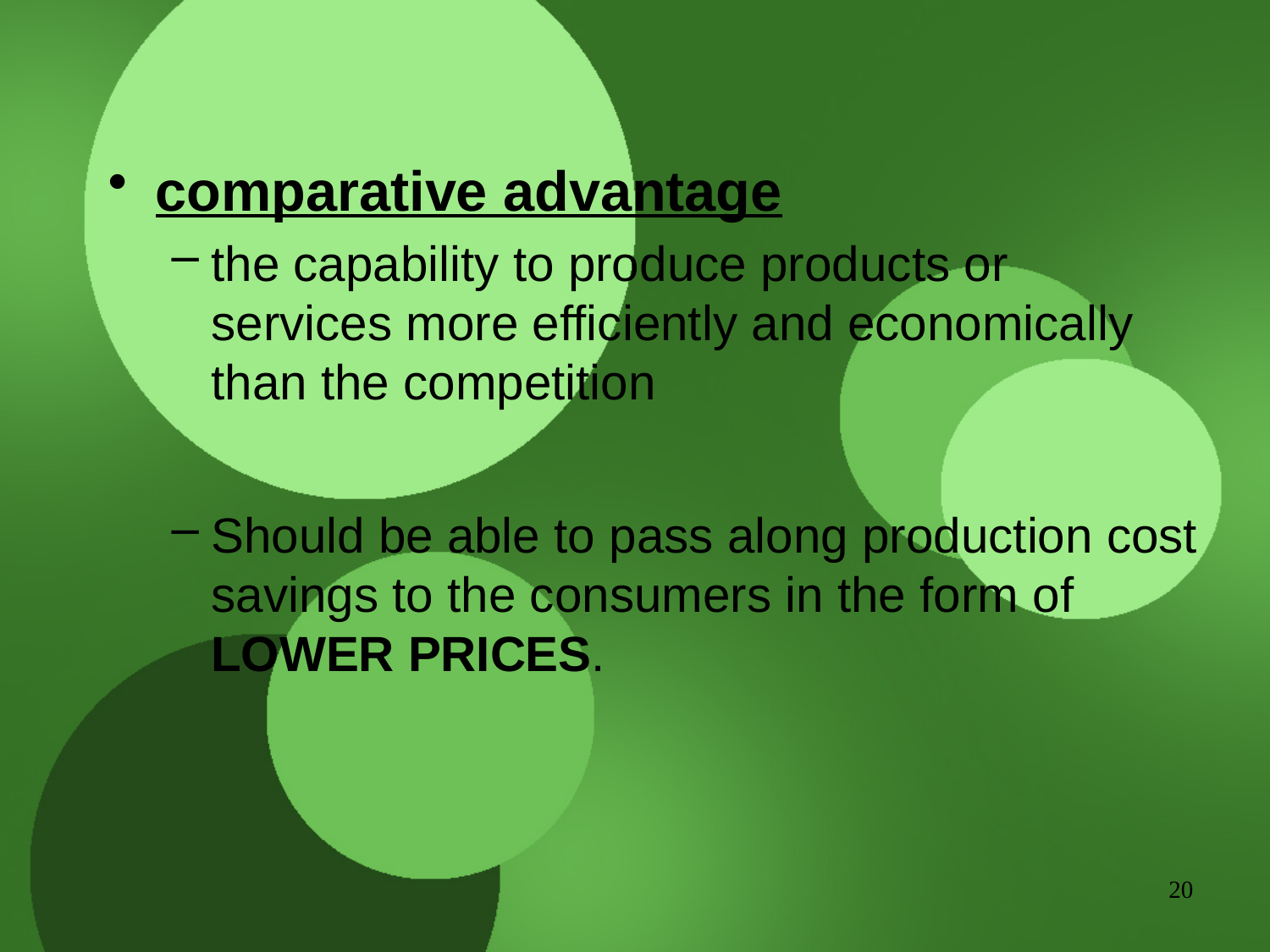

comparative advantage
the capability to produce products or services more efficiently and economically than the competition

Should be able to pass along production cost savings to the consumers in the form of LOWER PRICES.
20